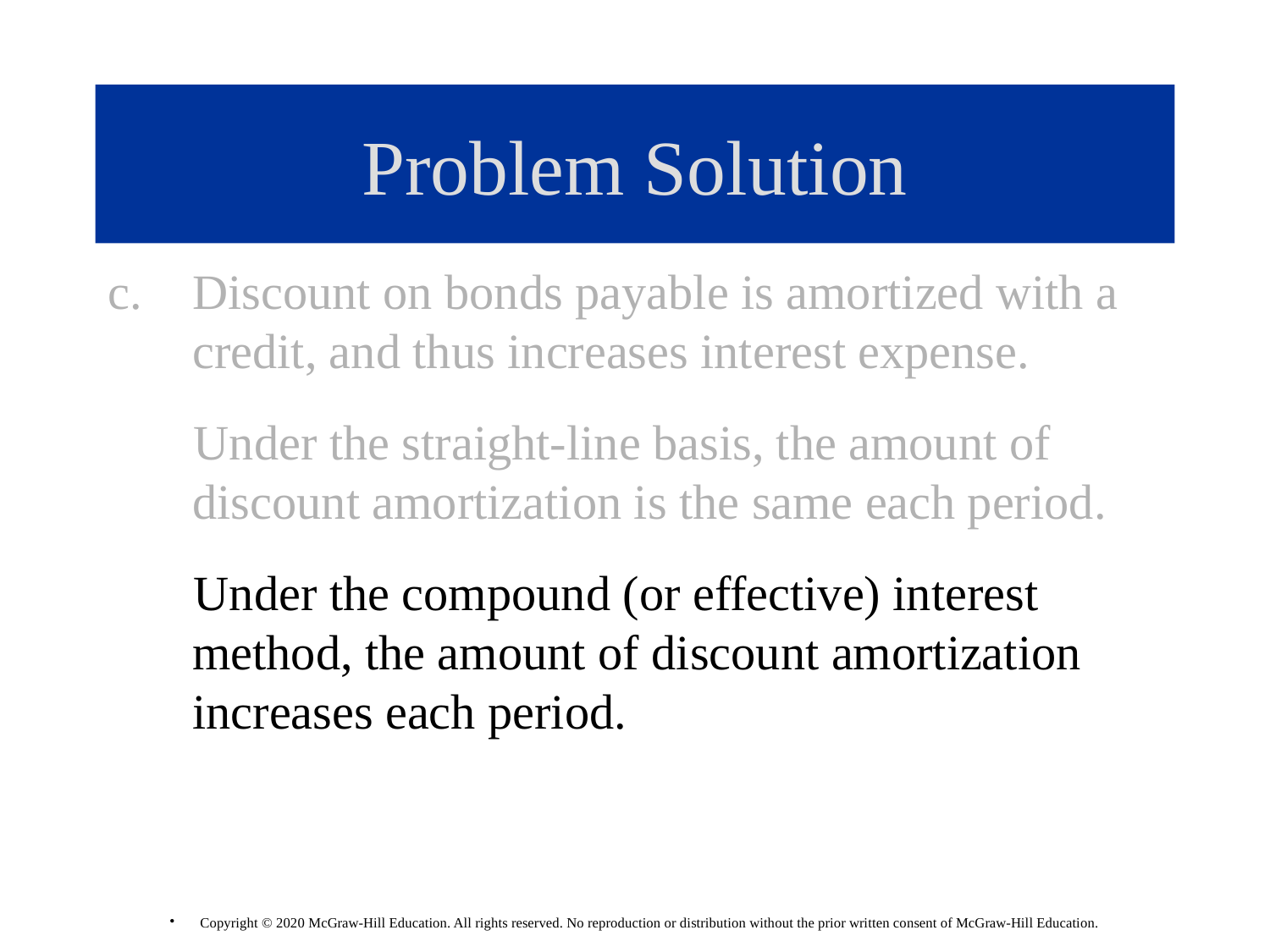

# Problem Solution
Discount on bonds payable is amortized with a credit, and thus increases interest expense.

       Under the straight-line basis, the amount of discount amortization is the same each period.

       Under the compound (or effective) interest method, the amount of discount amortization increases each period.